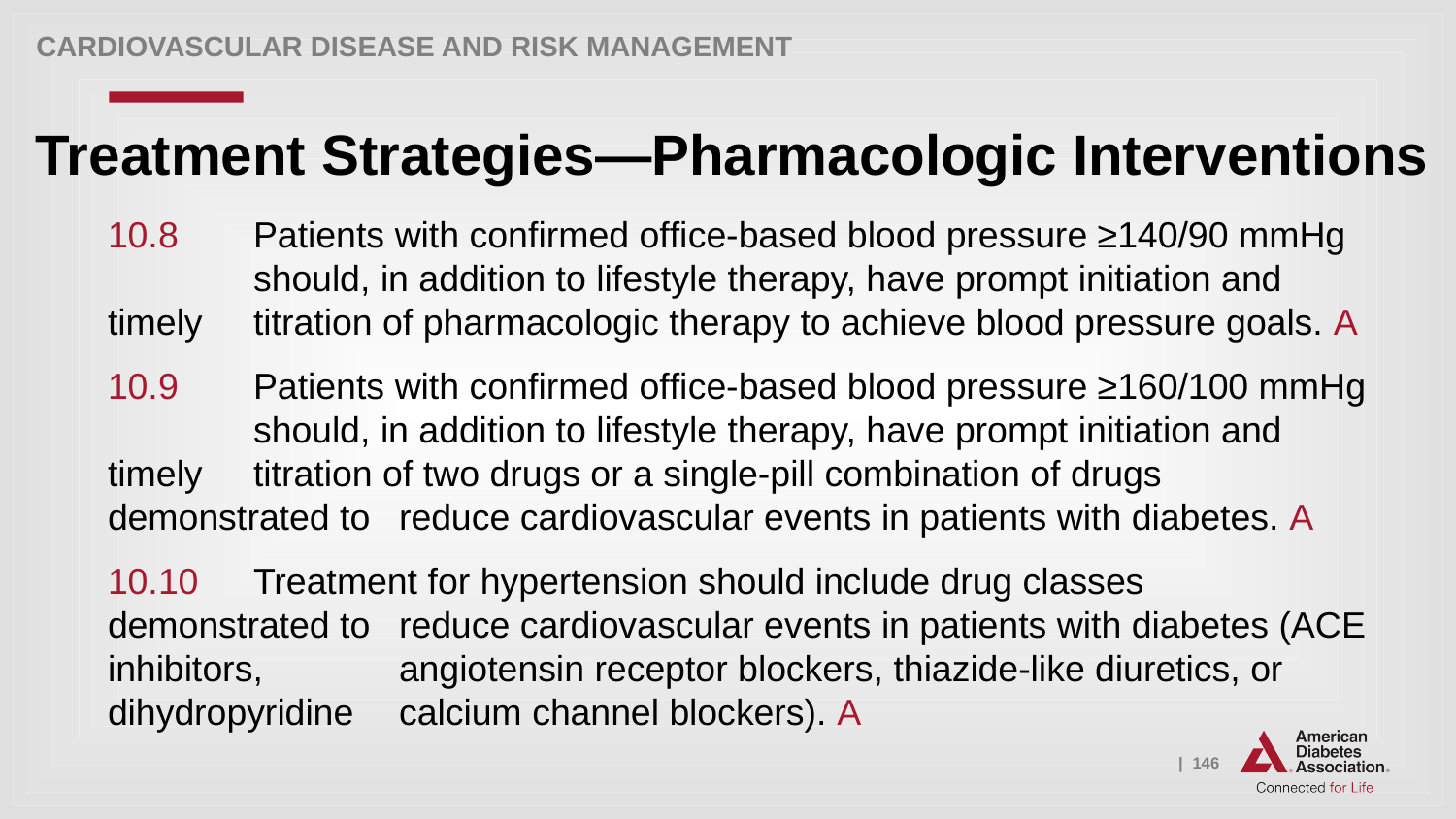

Cardiovascular Disease and Risk Management
# Treatment Strategies—Pharmacologic Interventions
10.8 	Patients with confirmed office-based blood pressure ≥140/90 mmHg 	should, in addition to lifestyle therapy, have prompt initiation and timely 	titration of pharmacologic therapy to achieve blood pressure goals. A
10.9 	Patients with confirmed office-based blood pressure ≥160/100 mmHg 	should, in addition to lifestyle therapy, have prompt initiation and timely 	titration of two drugs or a single-pill combination of drugs demonstrated to 	reduce cardiovascular events in patients with diabetes. A
10.10 	Treatment for hypertension should include drug classes demonstrated to 	reduce cardiovascular events in patients with diabetes (ACE inhibitors,  	angiotensin receptor blockers, thiazide-like diuretics, or dihydropyridine 	calcium channel blockers). A